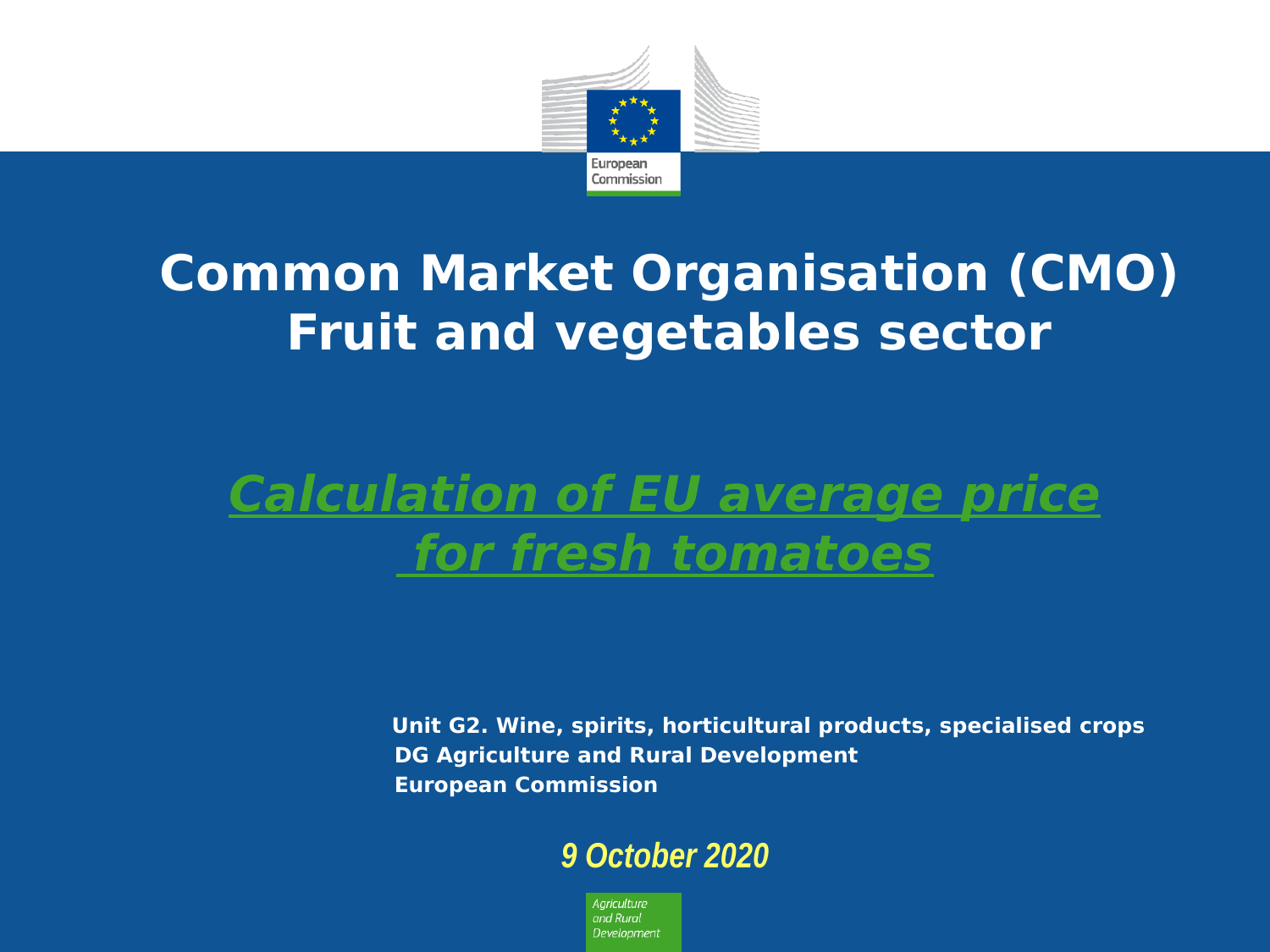

# Common Market Organisation (CMO) Fruit and vegetables sector
Calculation of EU average price
 for fresh tomatoes
	Unit G2. Wine, spirits, horticultural products, specialised crops
	DG Agriculture and Rural Development
	European Commission
9 October 2020